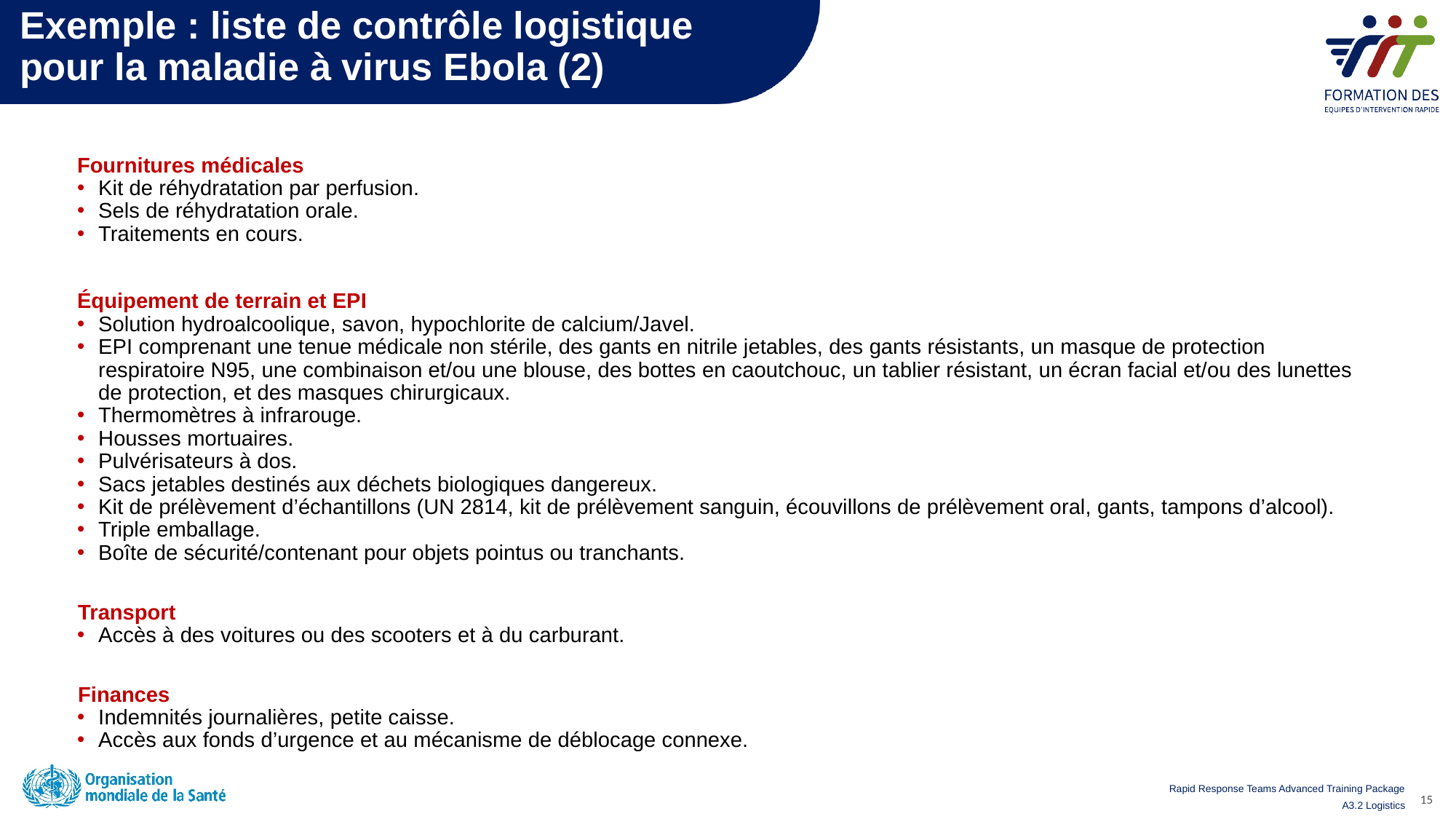

Exemple : liste de contrôle logistique 
pour la maladie à virus Ebola (2)
Fournitures médicales
Kit de réhydratation par perfusion.
Sels de réhydratation orale.
Traitements en cours.

Équipement de terrain et EPI
Solution hydroalcoolique, savon, hypochlorite de calcium/Javel.
EPI comprenant une tenue médicale non stérile, des gants en nitrile jetables, des gants résistants, un masque de protection respiratoire N95, une combinaison et/ou une blouse, des bottes en caoutchouc, un tablier résistant, un écran facial et/ou des lunettes de protection, et des masques chirurgicaux.
Thermomètres à infrarouge.
Housses mortuaires.
Pulvérisateurs à dos.
Sacs jetables destinés aux déchets biologiques dangereux.
Kit de prélèvement d’échantillons (UN 2814, kit de prélèvement sanguin, écouvillons de prélèvement oral, gants, tampons d’alcool).
Triple emballage.
Boîte de sécurité/contenant pour objets pointus ou tranchants.

Transport
Accès à des voitures ou des scooters et à du carburant.

Finances
Indemnités journalières, petite caisse.
Accès aux fonds d’urgence et au mécanisme de déblocage connexe.

15